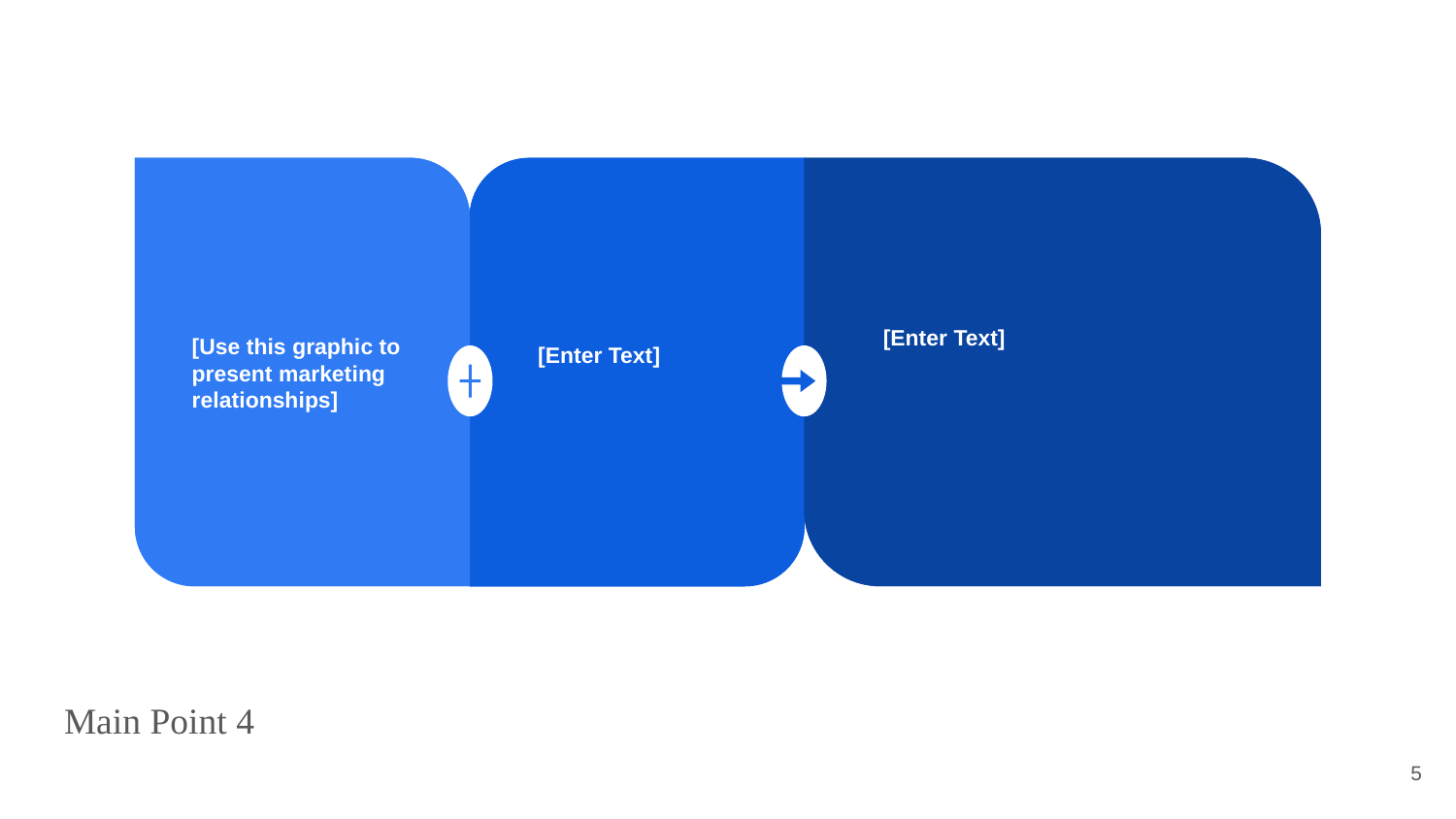

Vestibulum congue tempus
Lorem ipsum dolor sit amet, consectetur adipiscing elit, sed do eiusmod tempor.

[Use this graphic to present marketing relationships]

Vestibulum congue tempus
Lorem ipsum dolor sit amet, consectetur adipiscing elit, sed do eiusmod tempor.

[Enter Text]

Vestibulum congue tempus
Lorem ipsum dolor sit amet, consectetur adipiscing elit, sed do eiusmod tempor. Ipsum dolor sit amet elit, sed do eiusmod tempor.

[Enter Text]

Main Point 4
5